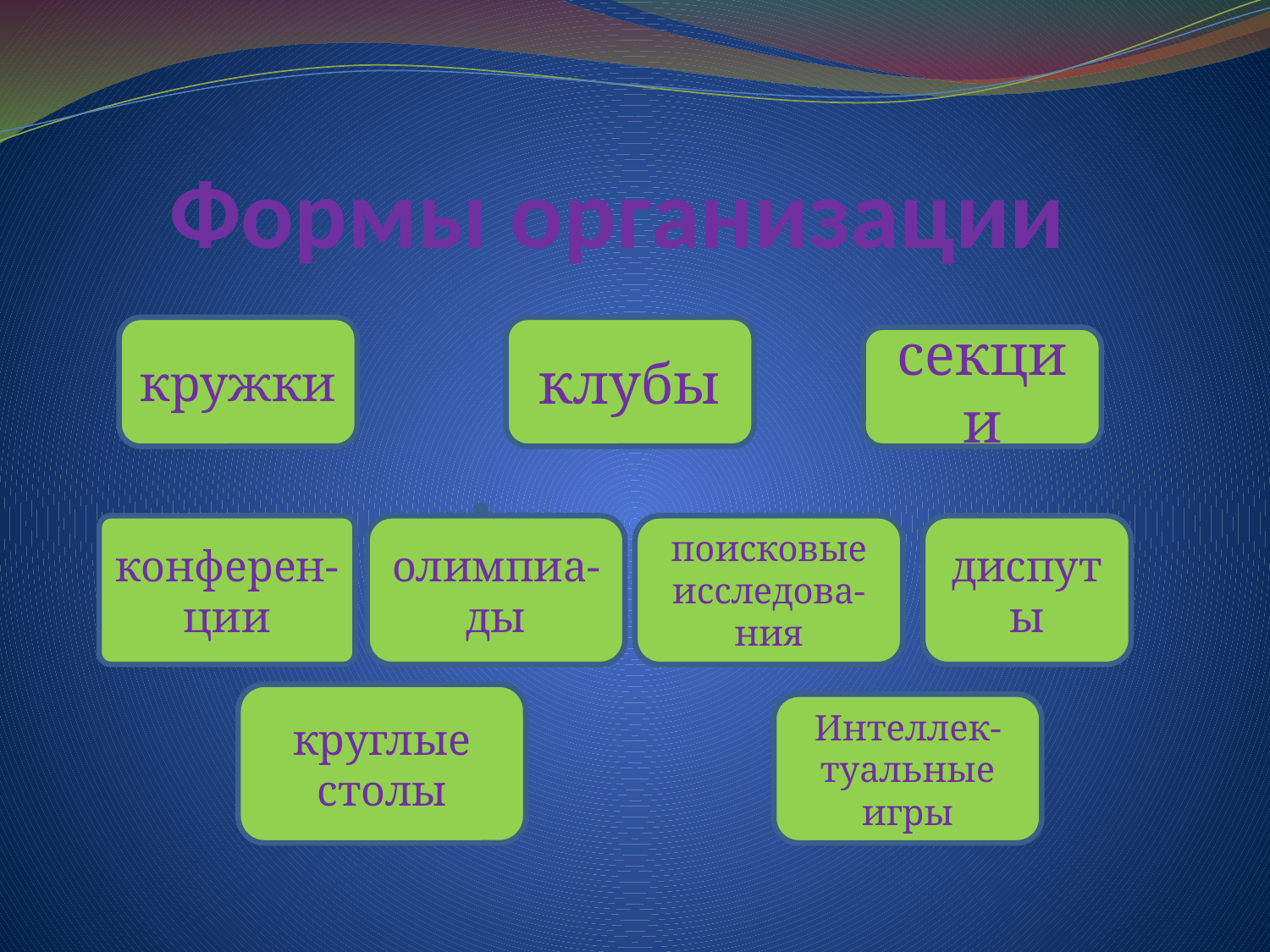

# Формы организации

кружки
клубы
секции

конферен-ции
олимпиа-
ды
поисковые
исследова-
ния
диспуты
круглые столы
Интеллек-
туальные игры